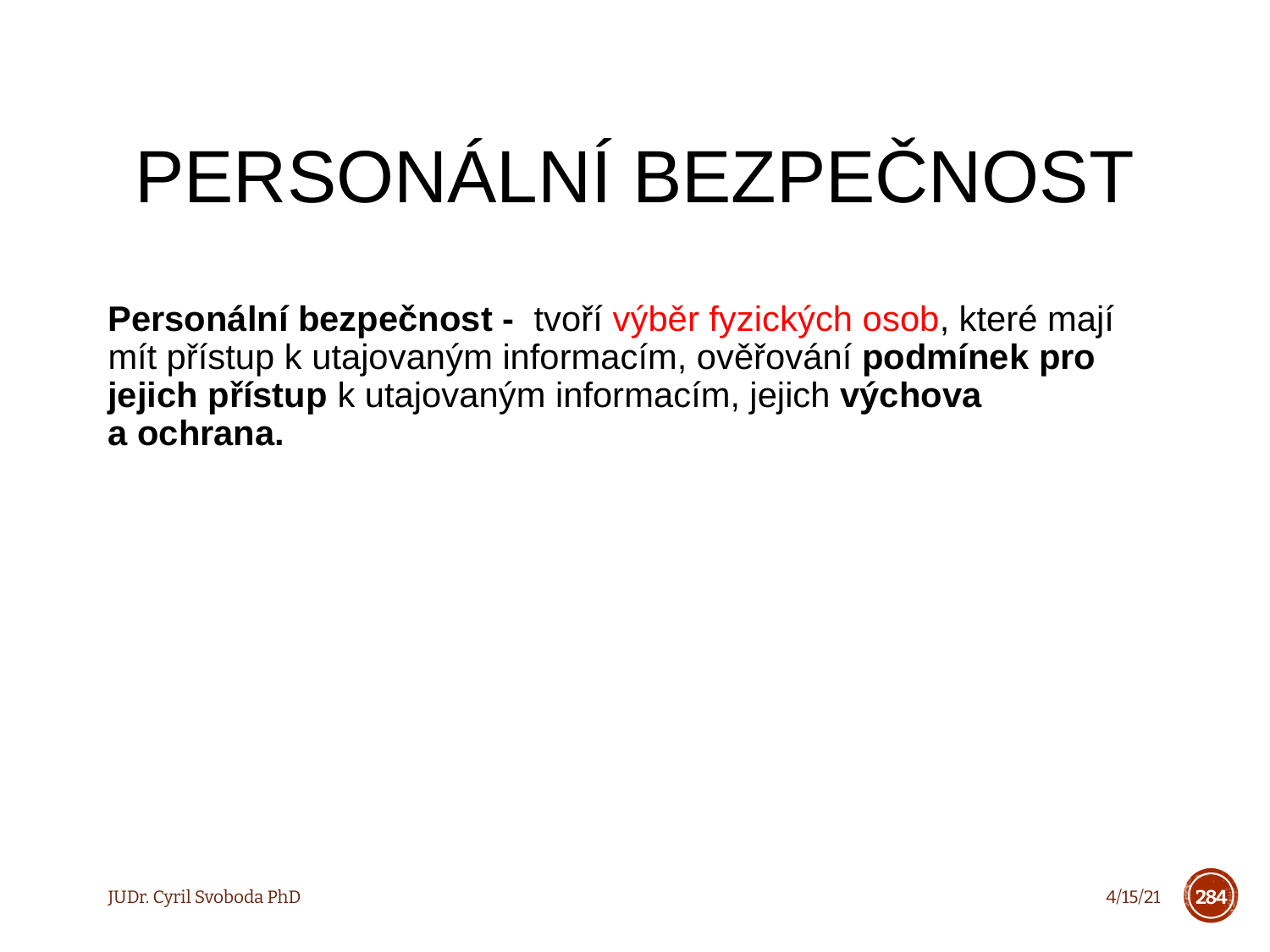

# Personální bezpečnost
Personální bezpečnost -  tvoří výběr fyzických osob, které mají mít přístup k utajovaným informacím, ověřování podmínek pro jejich přístup k utajovaným informacím, jejich výchova a ochrana.

JUDr. Cyril Svoboda PhD
4/15/21
284